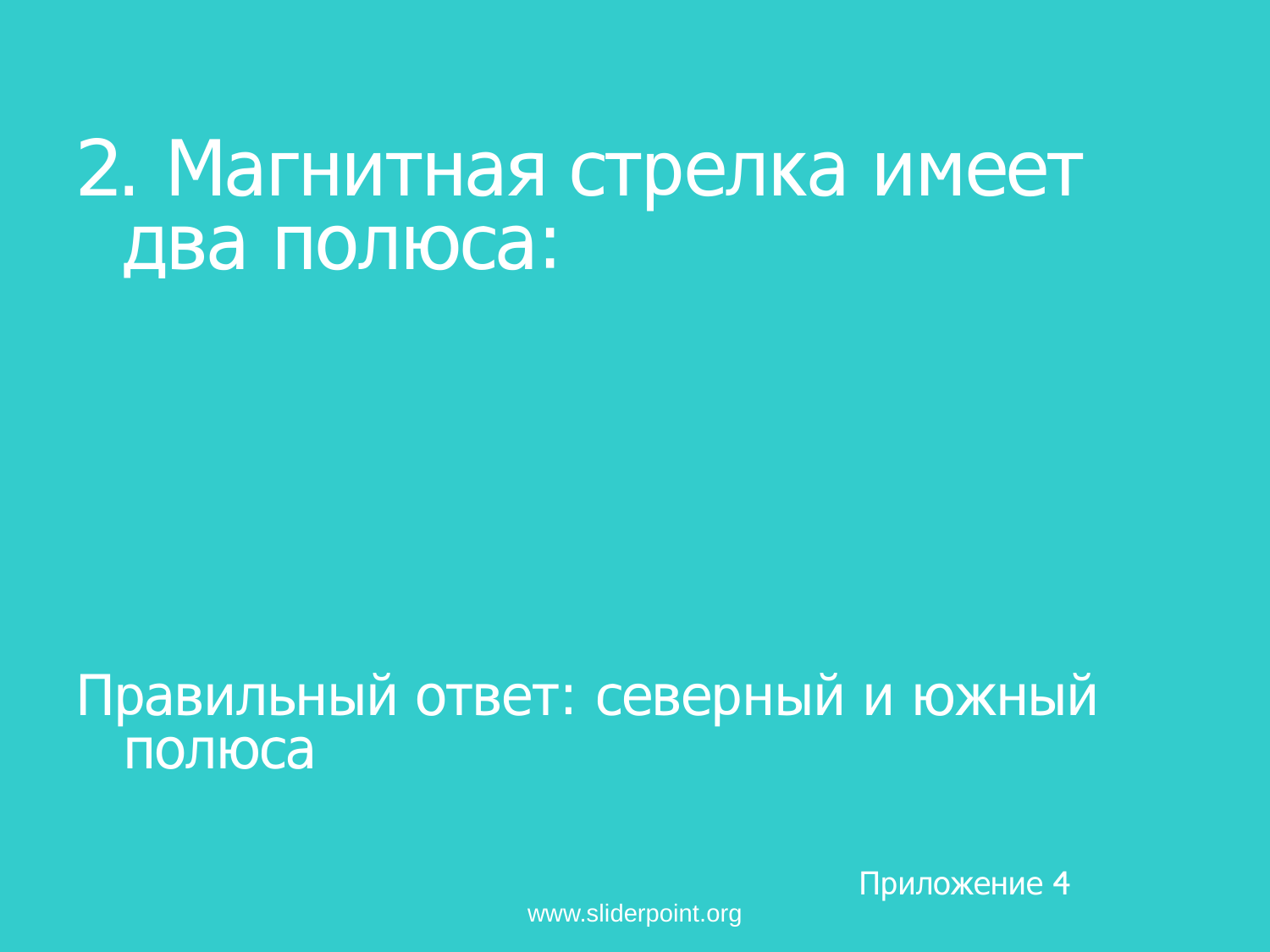

2. Магнитная стрелка имеет два полюса:

Правильный ответ: северный и южный полюса
Приложение 4

www.sliderpoint.org